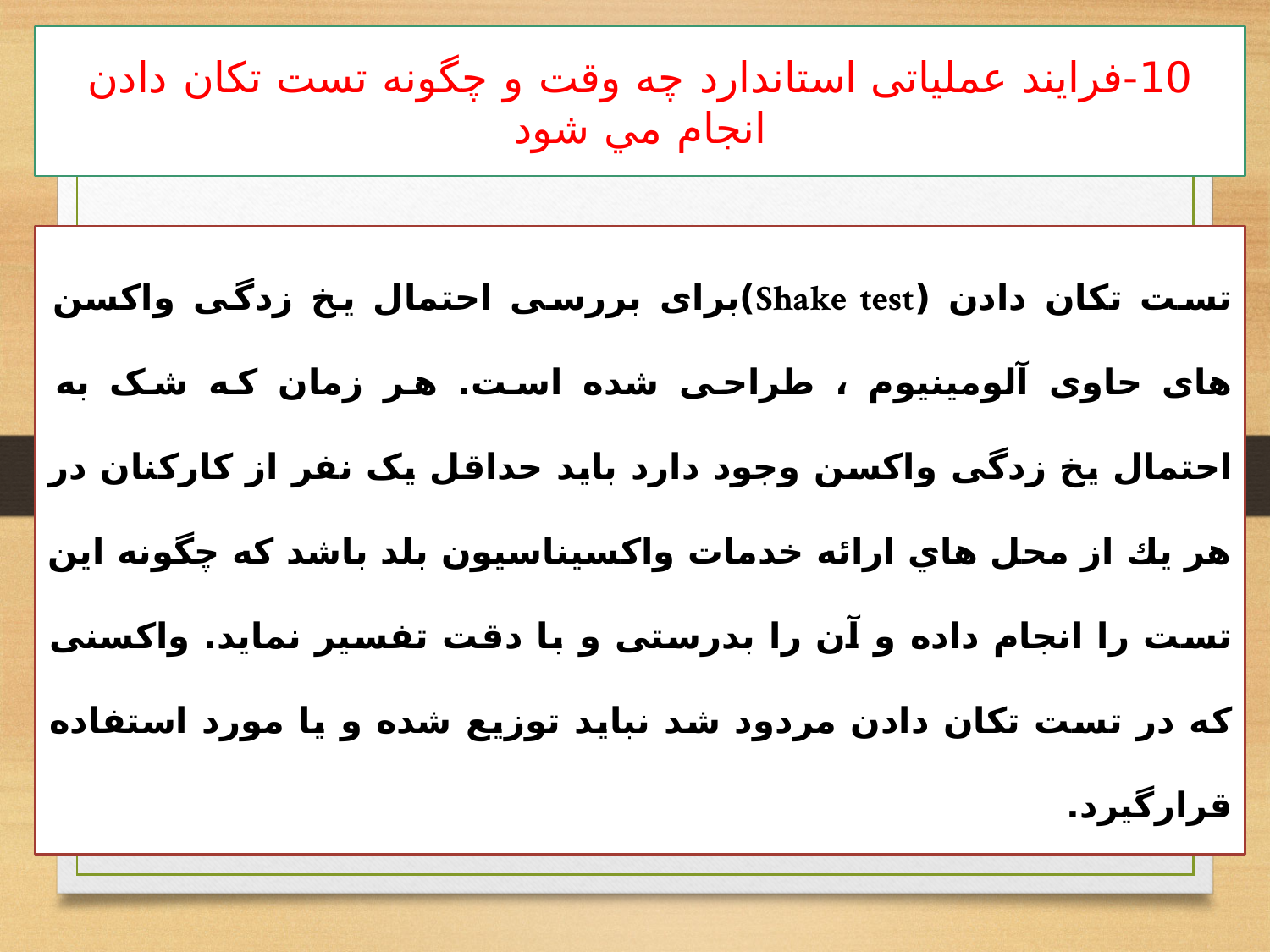

# 10-فرایند عملیاتی استاندارد چه وقت و چگونه تست تكان دادن انجام مي شود
تست تکان دادن (Shake test)برای بررسی احتمال یخ زدگی واکسن های حاوی آلومینیوم ، طراحی شده است. هر زمان که شک به احتمال یخ زدگی واکسن وجود دارد باید حداقل یک نفر از کارکنان در هر يك از محل هاي ارائه خدمات واکسیناسیون بلد باشد که چگونه این تست را انجام داده و آن را بدرستی و با دقت تفسیر نماید. واکسنی که در تست تکان دادن مردود شد نباید توزیع شده و یا مورد استفاده قرارگيرد.